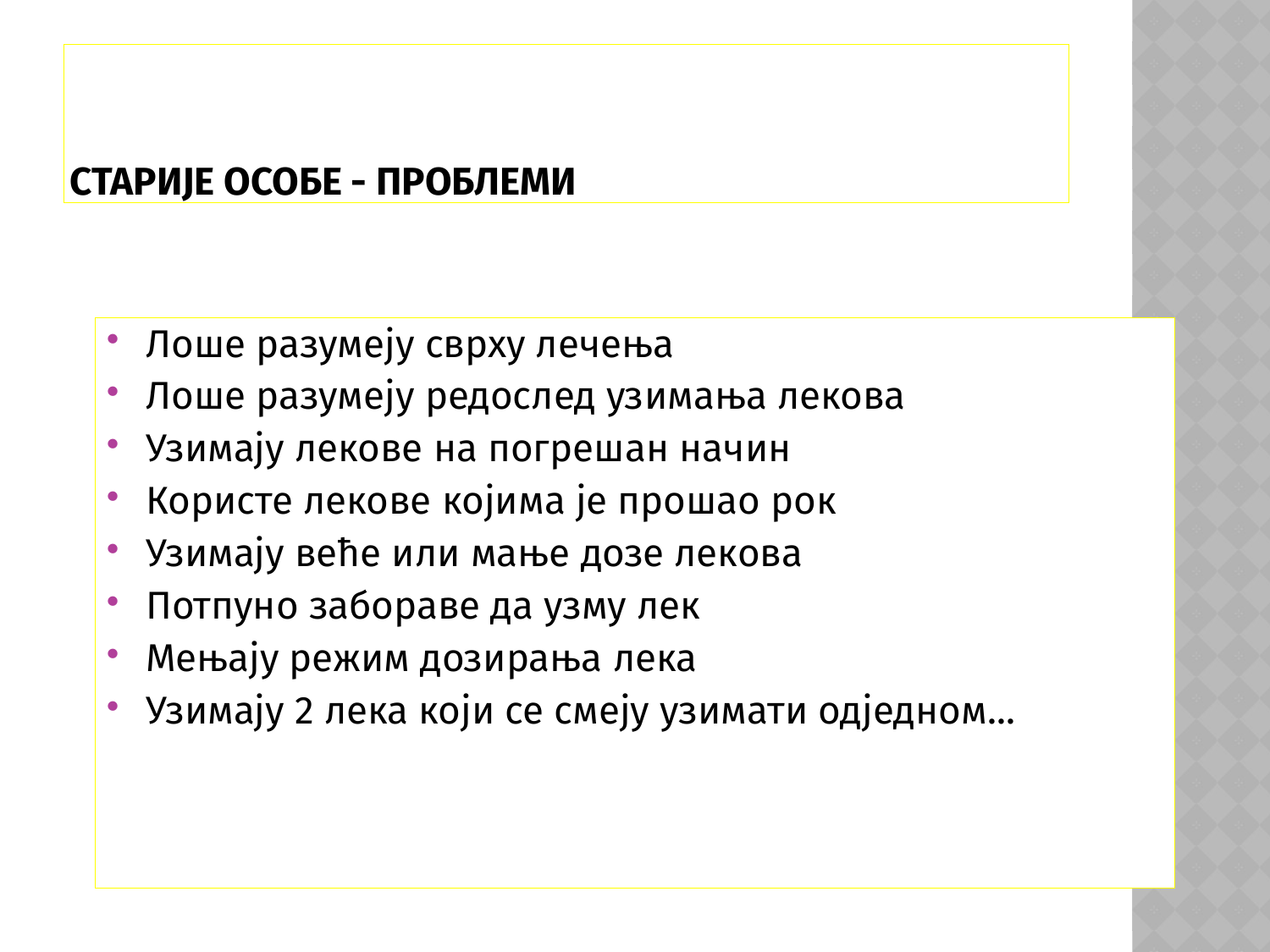

# СТАРИЈЕ ОСОБЕ - проблеми
Лоше разумеју сврху лечења
Лоше разумеју редослед узимања лекова
Узимају лекове на погрешан начин
Користе лекове којима је прошао рок
Узимају веће или мање дозе лекова
Потпуно забораве да узму лек
Мењају режим дозирања лека
Узимају 2 лека који се смеју узимати одједном...